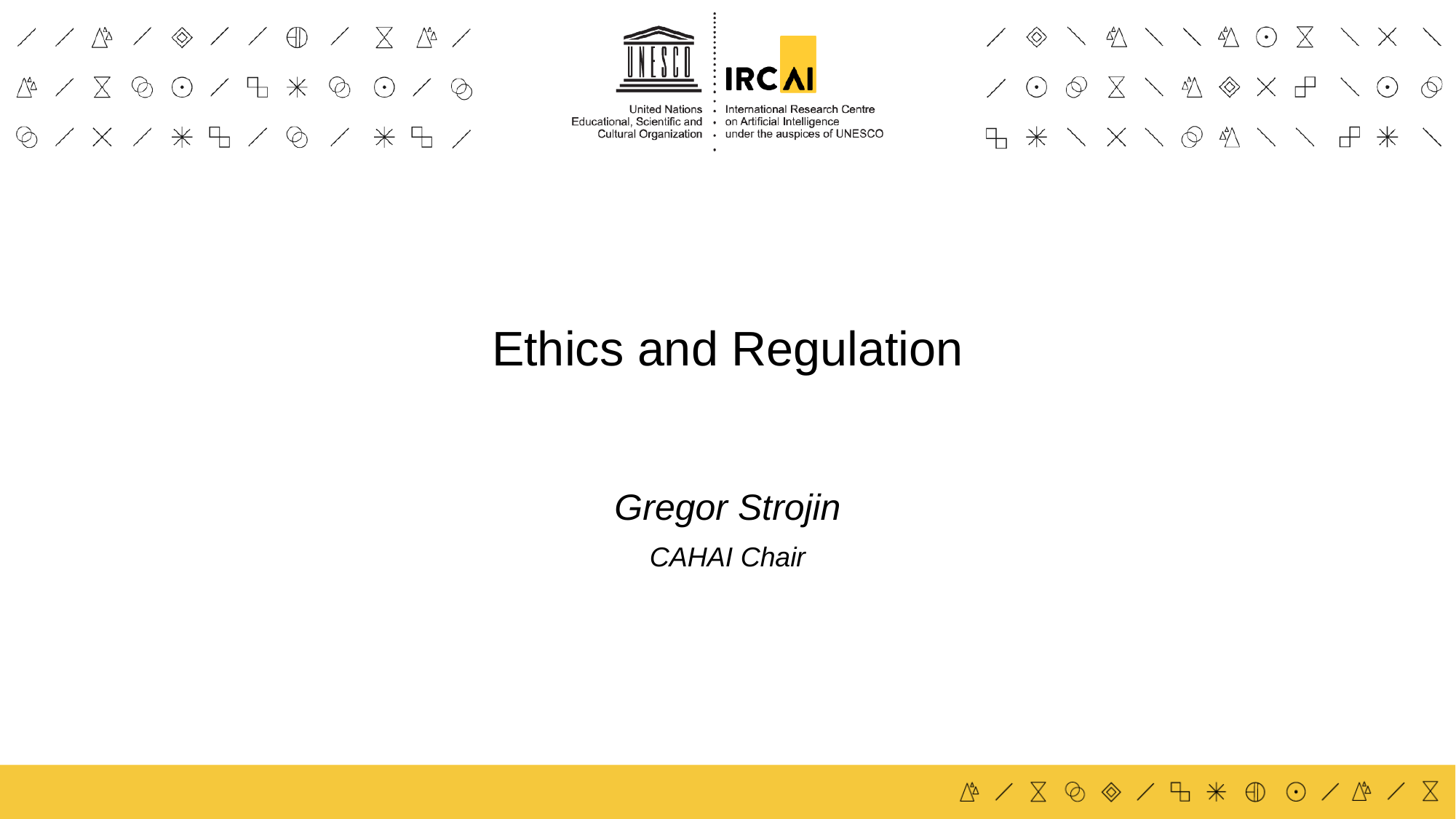

# Ethics and Regulation
Gregor Strojin
CAHAI Chair